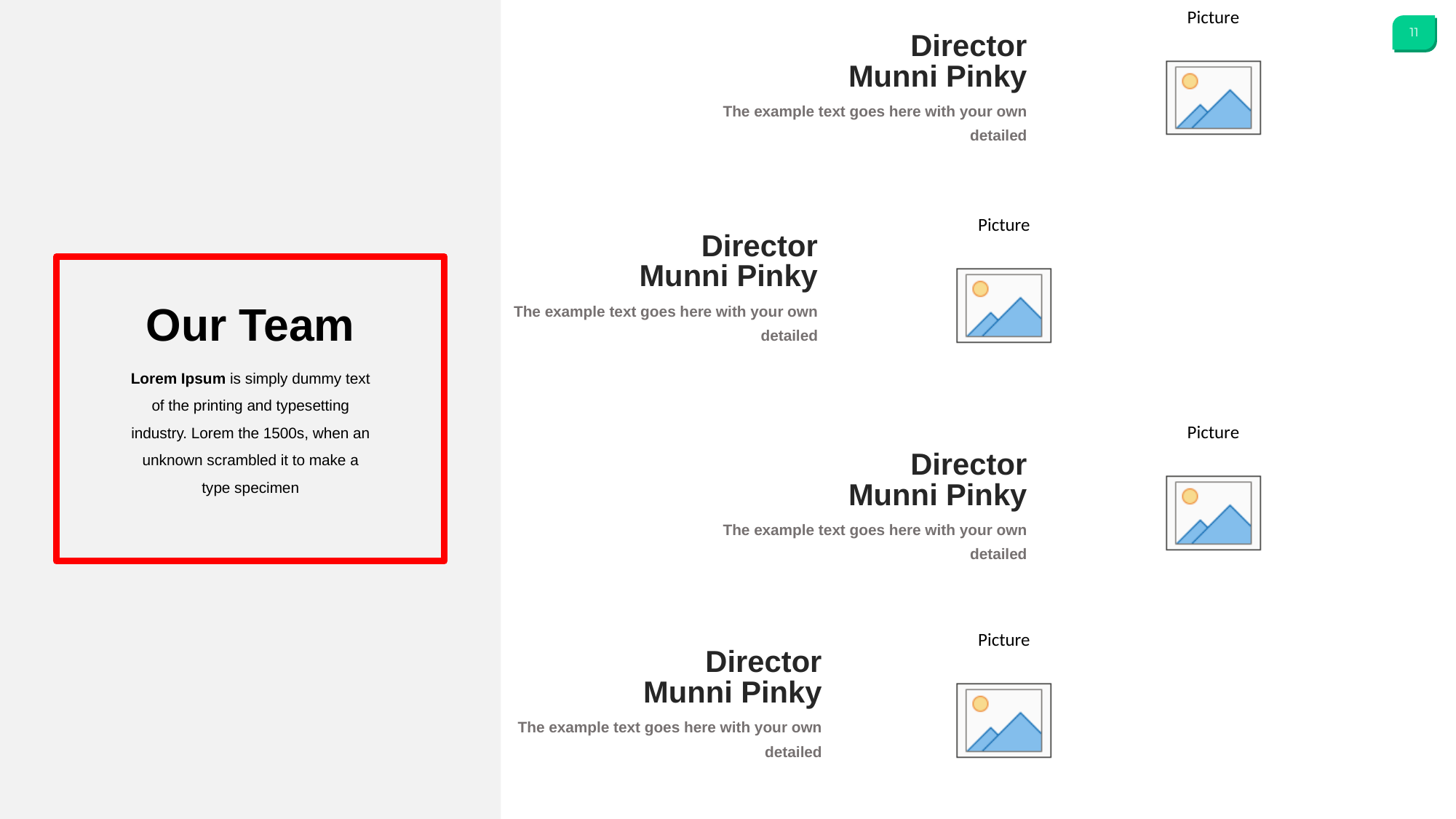

Director
Munni Pinky
The example text goes here with your own detailed

Director
Munni Pinky

Our Team
Lorem Ipsum is simply dummy text of the printing and typesetting industry. Lorem the 1500s, when an unknown scrambled it to make a type specimen
The example text goes here with your own detailed

Director
Munni Pinky
The example text goes here with your own detailed

Director
Munni Pinky
The example text goes here with your own detailed